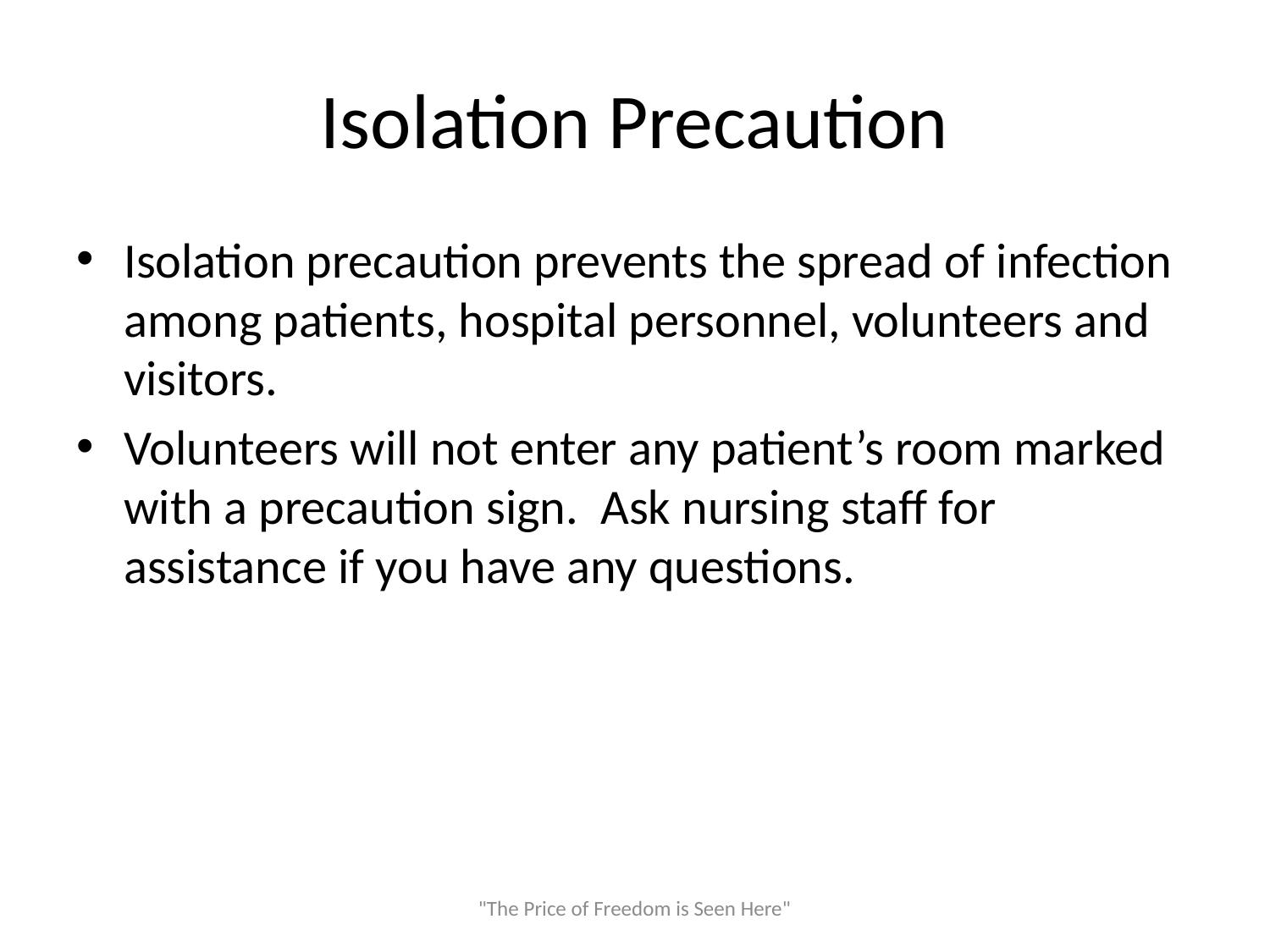

# Isolation Precaution
Isolation precaution prevents the spread of infection among patients, hospital personnel, volunteers and visitors.
Volunteers will not enter any patient’s room marked with a precaution sign.  Ask nursing staff for assistance if you have any questions.
"The Price of Freedom is Seen Here"